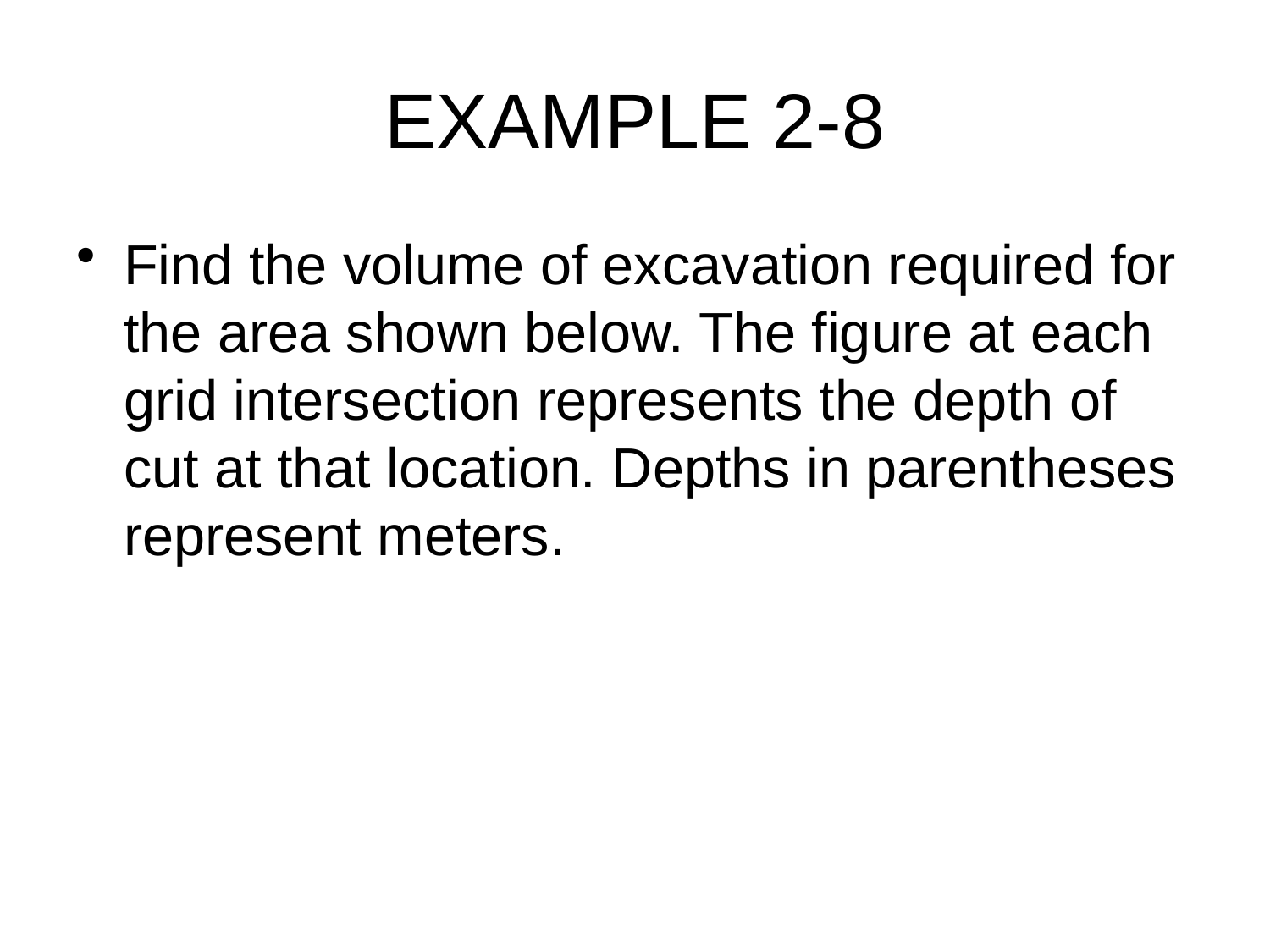

# EXAMPLE 2-8
Find the volume of excavation required for the area shown below. The figure at each grid intersection represents the depth of cut at that location. Depths in parentheses represent meters.